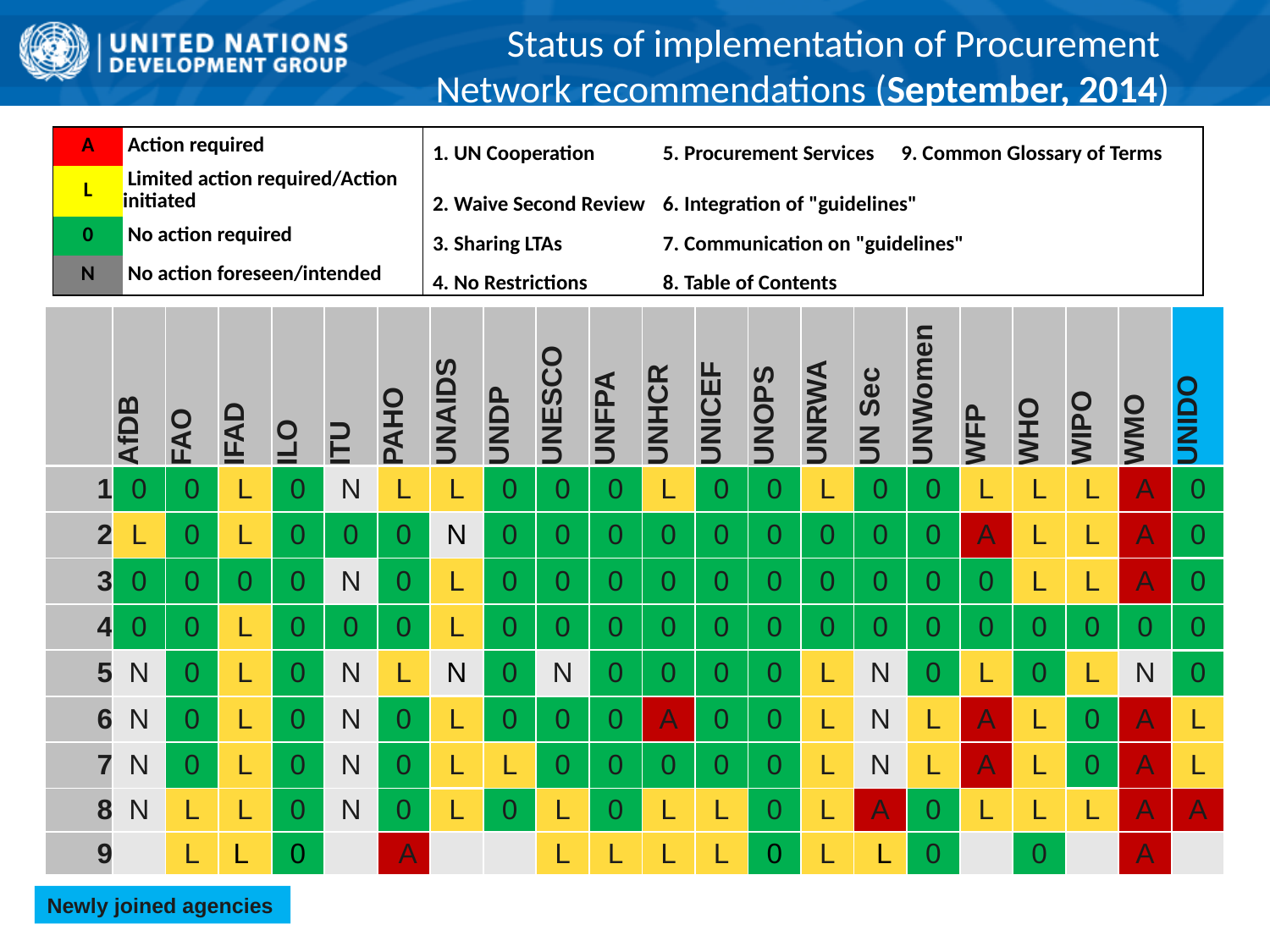

# Status of implementation of Procurement Network recommendations (September, 2014)
| A | Action required | 1. UN Cooperation | 5. Procurement Services | 9. Common Glossary of Terms |  |  |  |  |
| --- | --- | --- | --- | --- | --- | --- | --- | --- |
| L | Limited action required/Action initiated | 2. Waive Second Review | 6. Integration of "guidelines" |  |  |  |  |  |
| 0 | No action required | 3. Sharing LTAs | 7. Communication on "guidelines" |  |  |  |  |  |
| N | No action foreseen/intended | 4. No Restrictions | 8. Table of Contents |  |  |  |  |  |
|  | AfDB | FAO | IFAD | ILO | ITU | PAHO | UNAIDS | UNDP | UNESCO | UNFPA | UNHCR | UNICEF | UNOPS | UNRWA | UN Sec | UNWomen | WFP | WHO | WIPO | WMO | UNIDO |
| --- | --- | --- | --- | --- | --- | --- | --- | --- | --- | --- | --- | --- | --- | --- | --- | --- | --- | --- | --- | --- | --- |
| 1 | 0 | 0 | L | 0 | N | L | L | 0 | 0 | 0 | L | 0 | 0 | L | 0 | 0 | L | L | L | A | 0 |
| 2 | L | 0 | L | 0 | 0 | 0 | N | 0 | 0 | 0 | 0 | 0 | 0 | 0 | 0 | 0 | A | L | L | A | 0 |
| 3 | 0 | 0 | 0 | 0 | N | 0 | L | 0 | 0 | 0 | 0 | 0 | 0 | 0 | 0 | 0 | 0 | L | L | A | 0 |
| 4 | 0 | 0 | L | 0 | 0 | 0 | L | 0 | 0 | 0 | 0 | 0 | 0 | 0 | 0 | 0 | 0 | 0 | 0 | 0 | 0 |
| 5 | N | 0 | L | 0 | N | L | N | 0 | N | 0 | 0 | 0 | 0 | L | N | 0 | L | 0 | L | N | 0 |
| 6 | N | 0 | L | 0 | N | 0 | L | 0 | 0 | 0 | A | 0 | 0 | L | N | L | A | L | 0 | A | L |
| 7 | N | 0 | L | 0 | N | 0 | L | L | 0 | 0 | 0 | 0 | 0 | L | N | L | A | L | 0 | A | L |
| 8 | N | L | L | 0 | N | 0 | L | 0 | L | 0 | L | L | 0 | L | A | 0 | L | L | L | A | A |
| 9 |  | L | L | 0 |  | A |  |  | L | L | L | L | 0 | L | L | 0 |  | 0 |  | A |  |
Newly joined agencies